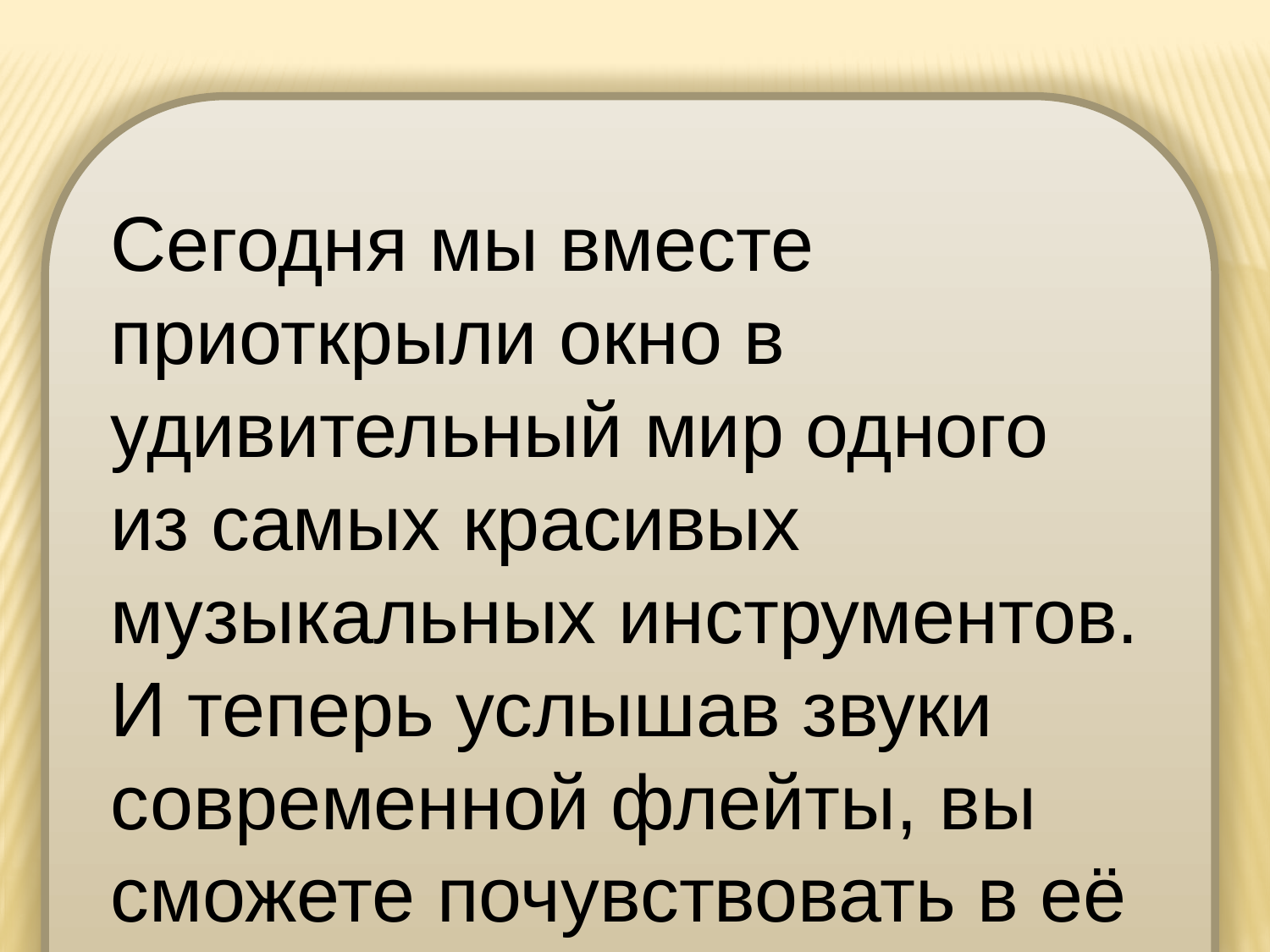

Сегодня мы вместе приоткрыли окно в удивительный мир одного из самых красивых музыкальных инструментов.
И теперь услышав звуки современной флейты, вы сможете почувствовать в её интонациях мелодии древности.